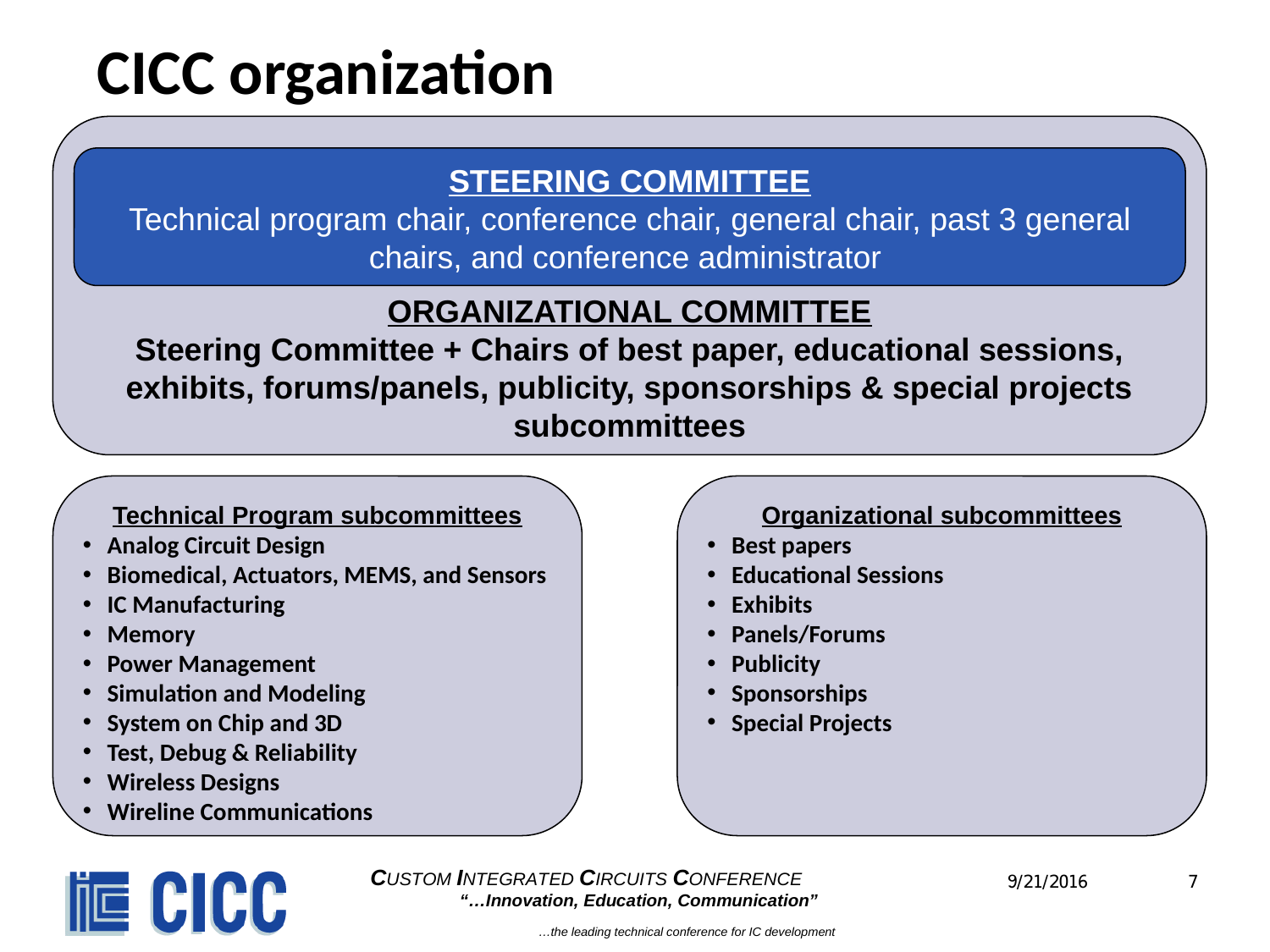

# CICC organization

ORGANIZATIONAL COMMITTEE
Steering Committee + Chairs of best paper, educational sessions, exhibits, forums/panels, publicity, sponsorships & special projects subcommittees
STEERING COMMITTEE
Technical program chair, conference chair, general chair, past 3 general chairs, and conference administrator

Technical Program subcommittees
Analog Circuit Design
Biomedical, Actuators, MEMS, and Sensors
IC Manufacturing
Memory
Power Management
Simulation and Modeling
System on Chip and 3D
Test, Debug & Reliability
Wireless Designs
Wireline Communications
Organizational subcommittees
Best papers
Educational Sessions
Exhibits
Panels/Forums
Publicity
Sponsorships
Special Projects